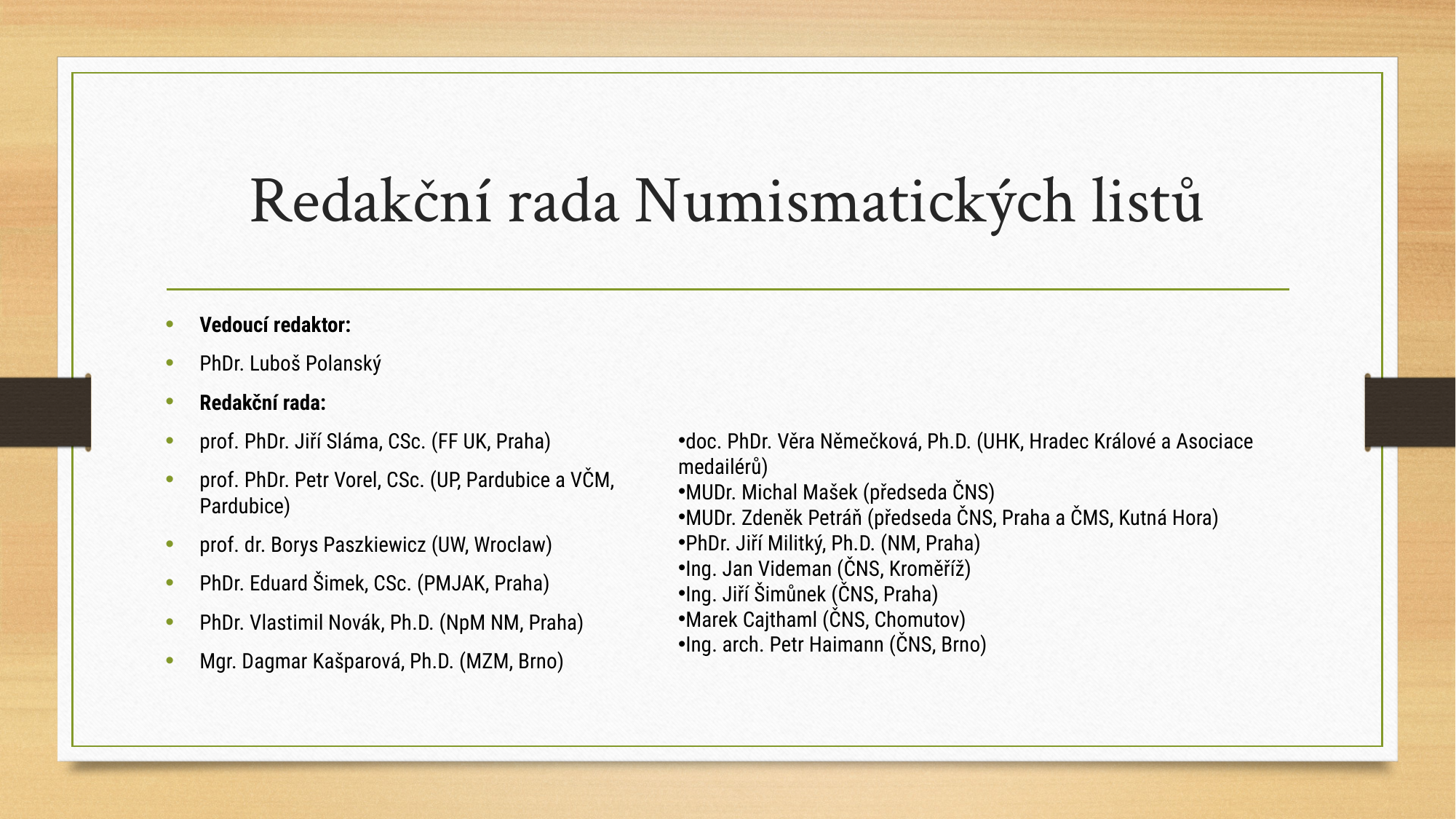

# Redakční rada Numismatických listů
Vedoucí redaktor:
PhDr. Luboš Polanský
Redakční rada:
prof. PhDr. Jiří Sláma, CSc. (FF UK, Praha)
prof. PhDr. Petr Vorel, CSc. (UP, Pardubice a VČM, Pardubice)
prof. dr. Borys Paszkiewicz (UW, Wroclaw)
PhDr. Eduard Šimek, CSc. (PMJAK, Praha)
PhDr. Vlastimil Novák, Ph.D. (NpM NM, Praha)
Mgr. Dagmar Kašparová, Ph.D. (MZM, Brno)
doc. PhDr. Věra Němečková, Ph.D. (UHK, Hradec Králové a Asociace medailérů)
MUDr. Michal Mašek (předseda ČNS)
MUDr. Zdeněk Petráň (předseda ČNS, Praha a ČMS, Kutná Hora)
PhDr. Jiří Militký, Ph.D. (NM, Praha)
Ing. Jan Videman (ČNS, Kroměříž)
Ing. Jiří Šimůnek (ČNS, Praha)
Marek Cajthaml (ČNS, Chomutov)
Ing. arch. Petr Haimann (ČNS, Brno)